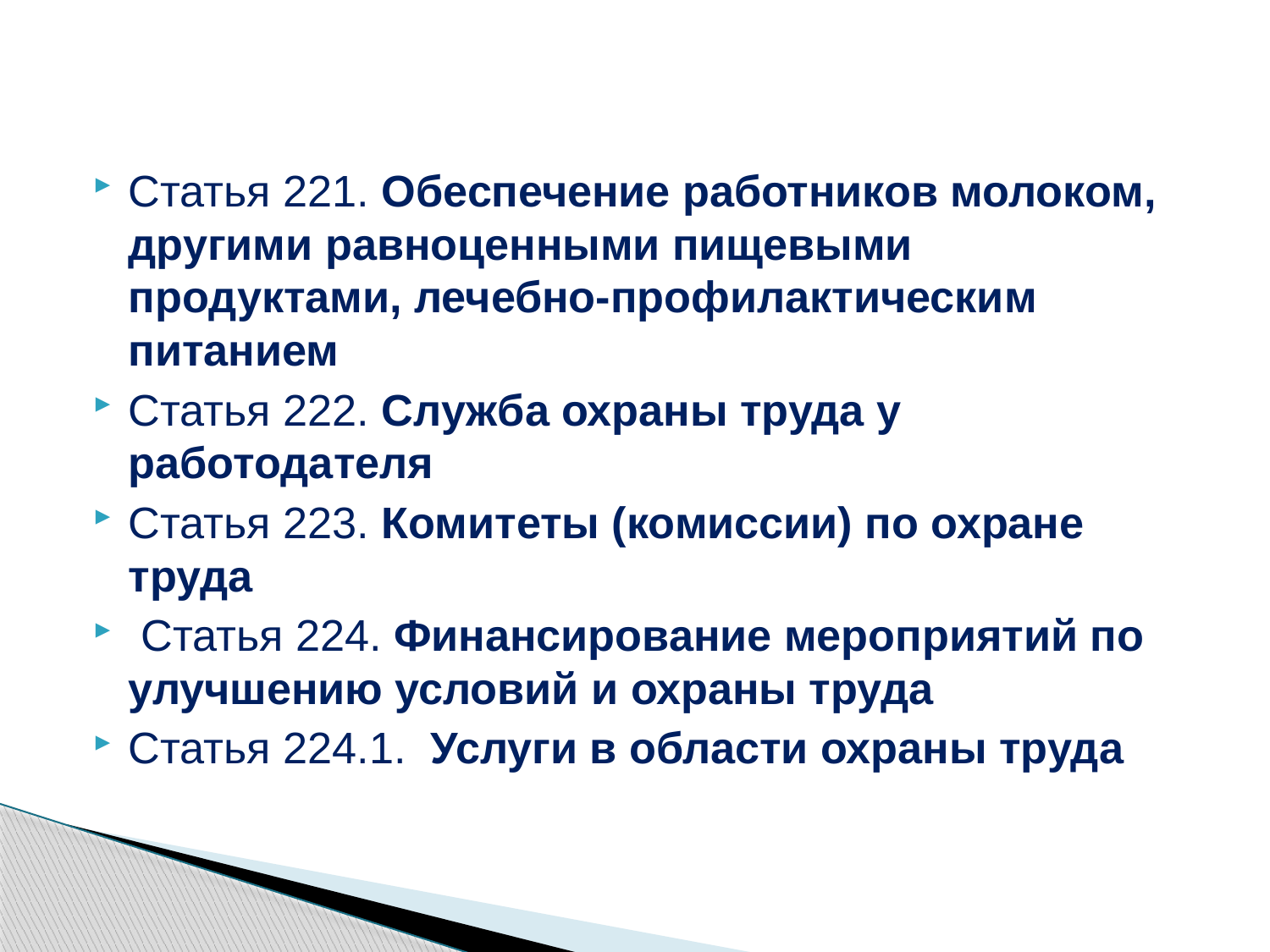

Статья 221. Обеспечение работников молоком, другими равноценными пищевыми продуктами, лечебно-профилактическим питанием
Статья 222. Служба охраны труда у работодателя
Статья 223. Комитеты (комиссии) по охране труда
 Статья 224. Финансирование мероприятий по улучшению условий и охраны труда
Статья 224.1.  Услуги в области охраны труда